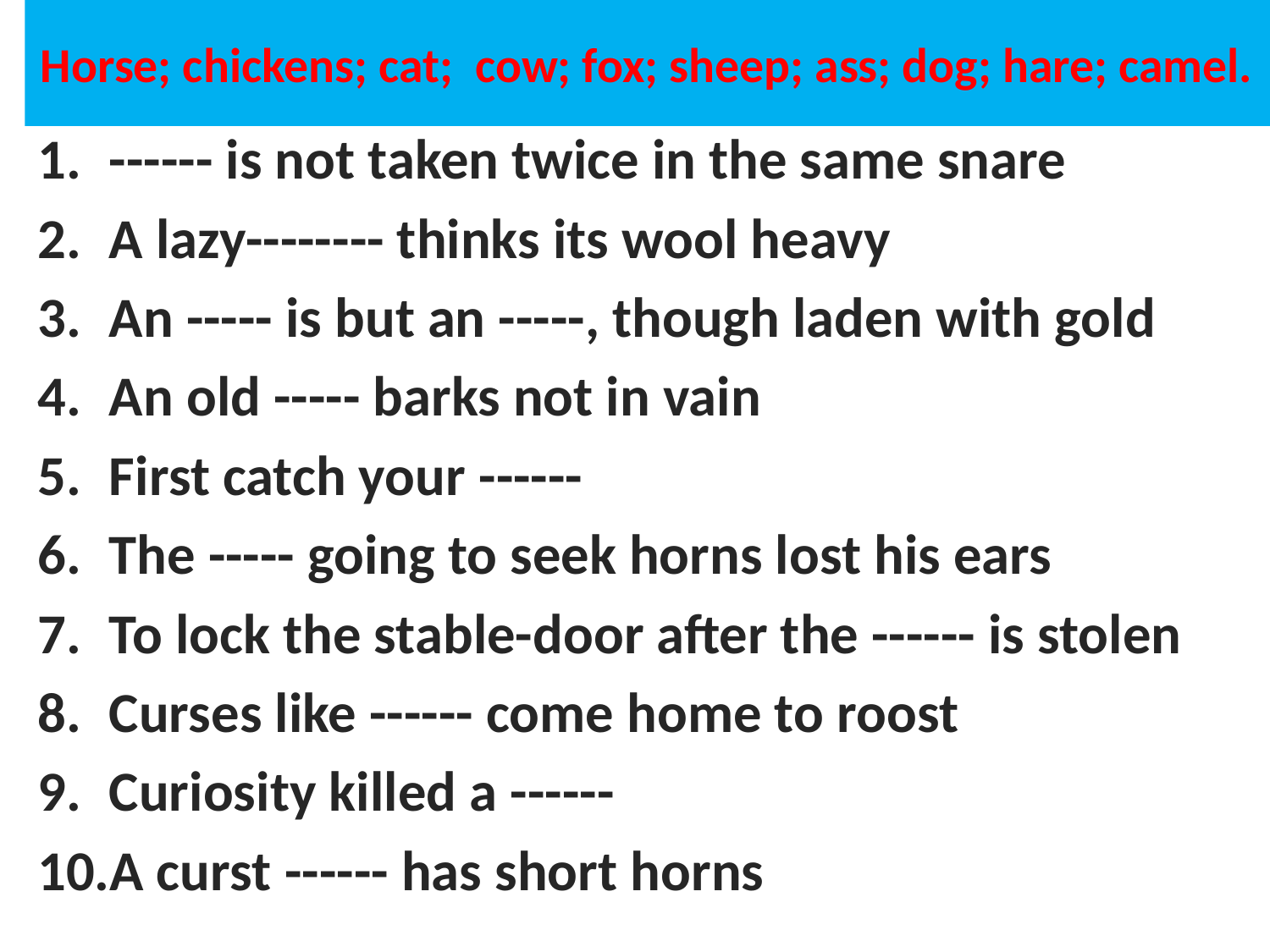

# Horse; chickens; cat;  cow; fox; sheep; ass; dog; hare; camel.
------ is not taken twice in the same snare
A lazy-------- thinks its wool heavy
An ----- is but an -----, though laden with gold
An old ----- barks not in vain
First catch your ------
The ----- going to seek horns lost his ears
To lock the stable-door after the ------ is stolen
Curses like ------ come home to roost
Curiosity killed a ------
A curst ------ has short horns